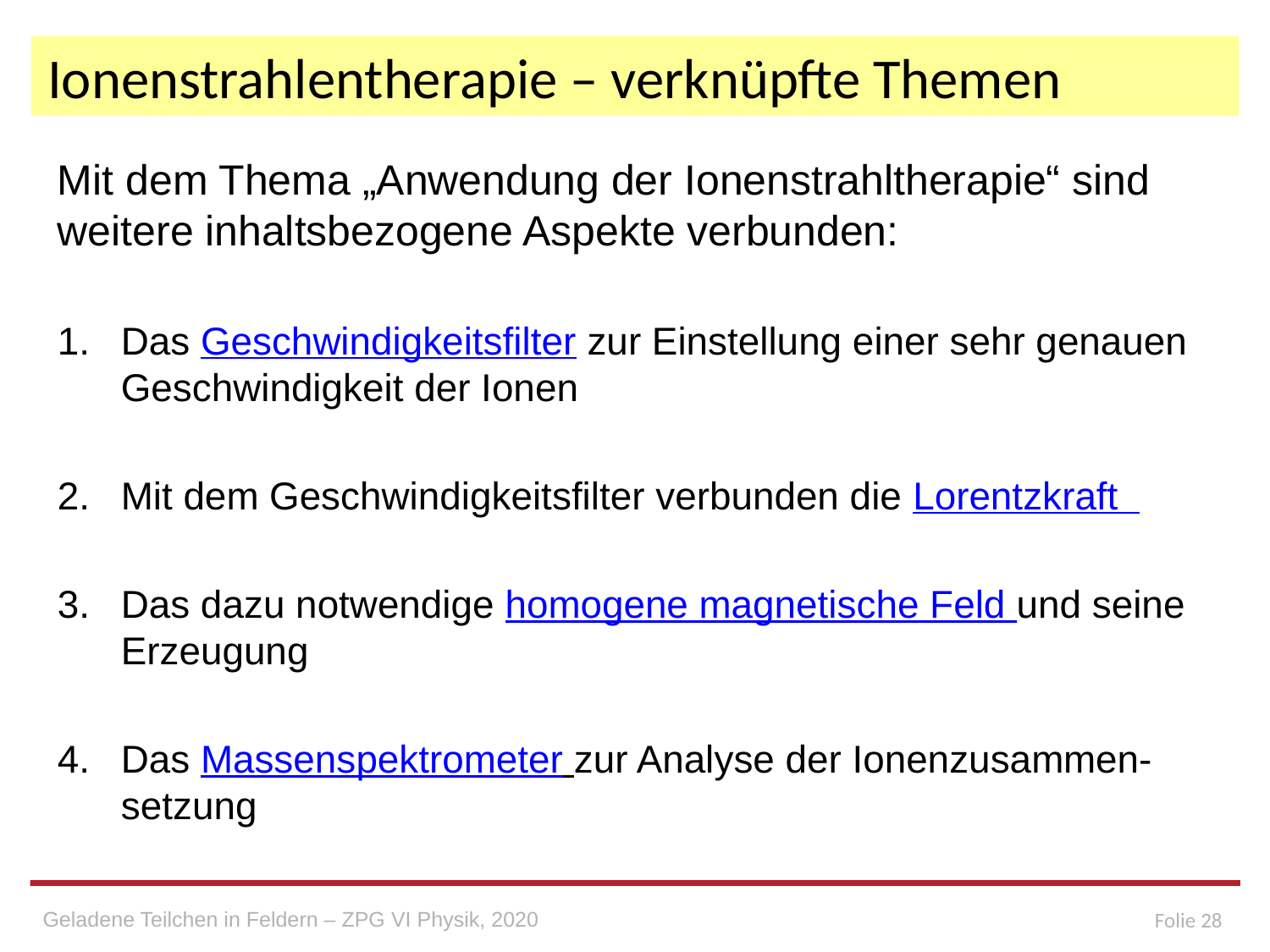

# Ionenstrahlentherapie – verknüpfte Themen
Mit dem Thema „Anwendung der Ionenstrahltherapie“ sind weitere inhaltsbezogene Aspekte verbunden:

Das Geschwindigkeitsfilter zur Einstellung einer sehr genauen Geschwindigkeit der Ionen

Mit dem Geschwindigkeitsfilter verbunden die Lorentzkraft

Das dazu notwendige homogene magnetische Feld und seine Erzeugung

Das Massenspektrometer zur Analyse der Ionenzusammen-setzung

Geladene Teilchen in Feldern – ZPG VI Physik, 2020
Folie 28